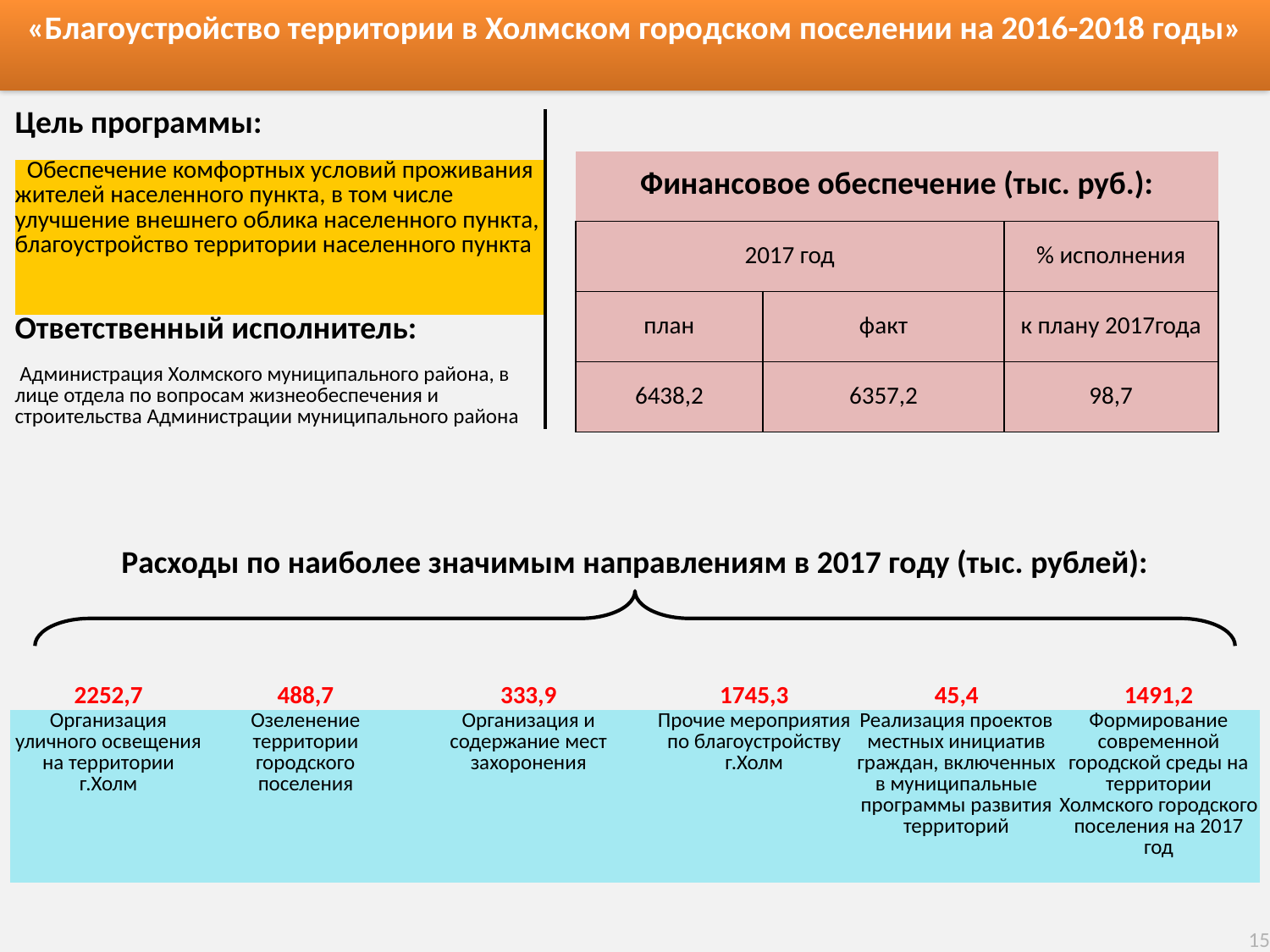

«Благоустройство территории в Холмском городском поселении на 2016-2018 годы»

| Цель программы: |
| --- |
| Обеспечение комфортных условий проживания жителей населенного пункта, в том числе улучшение внешнего облика населенного пункта, благоустройство территории населенного пункта |
| Ответственный исполнитель: |
| Администрация Холмского муниципального района, в лице отдела по вопросам жизнеобеспечения и строительства Администрации муниципального района |
| Финансовое обеспечение (тыс. руб.): |  |  |
| --- | --- | --- |
| 2017 год |  | % исполнения |
| план | факт | к плану 2017года |
| 6438,2 | 6357,2 | 98,7 |
Расходы по наиболее значимым направлениям в 2017 году (тыс. рублей):
| 2252,7 | 488,7 | 333,9 | 1745,3 | 45,4 | 1491,2 |
| --- | --- | --- | --- | --- | --- |
| Организация уличного освещения на территории г.Холм | Озеленение территории городского поселения | Организация и содержание мест захоронения | Прочие мероприятия по благоустройству г.Холм | Реализация проектов местных инициатив граждан, включенных в муниципальные программы развития территорий | Формирование современной городской среды на территории Холмского городского поселения на 2017 год |
15